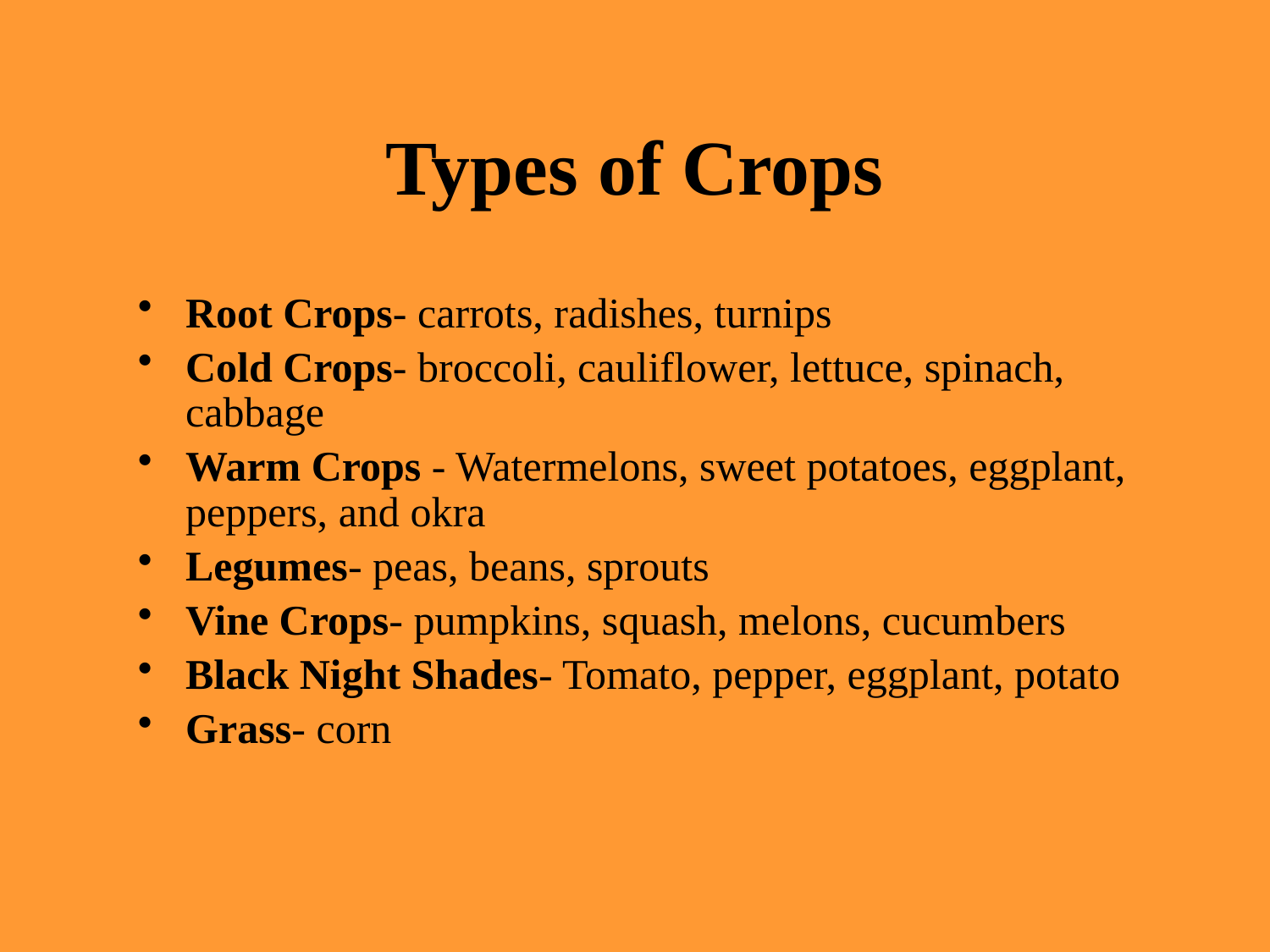

# Types of Crops
Root Crops- carrots, radishes, turnips
Cold Crops- broccoli, cauliflower, lettuce, spinach, cabbage
Warm Crops - Watermelons, sweet potatoes, eggplant, peppers, and okra
Legumes- peas, beans, sprouts
Vine Crops- pumpkins, squash, melons, cucumbers
Black Night Shades- Tomato, pepper, eggplant, potato
Grass- corn